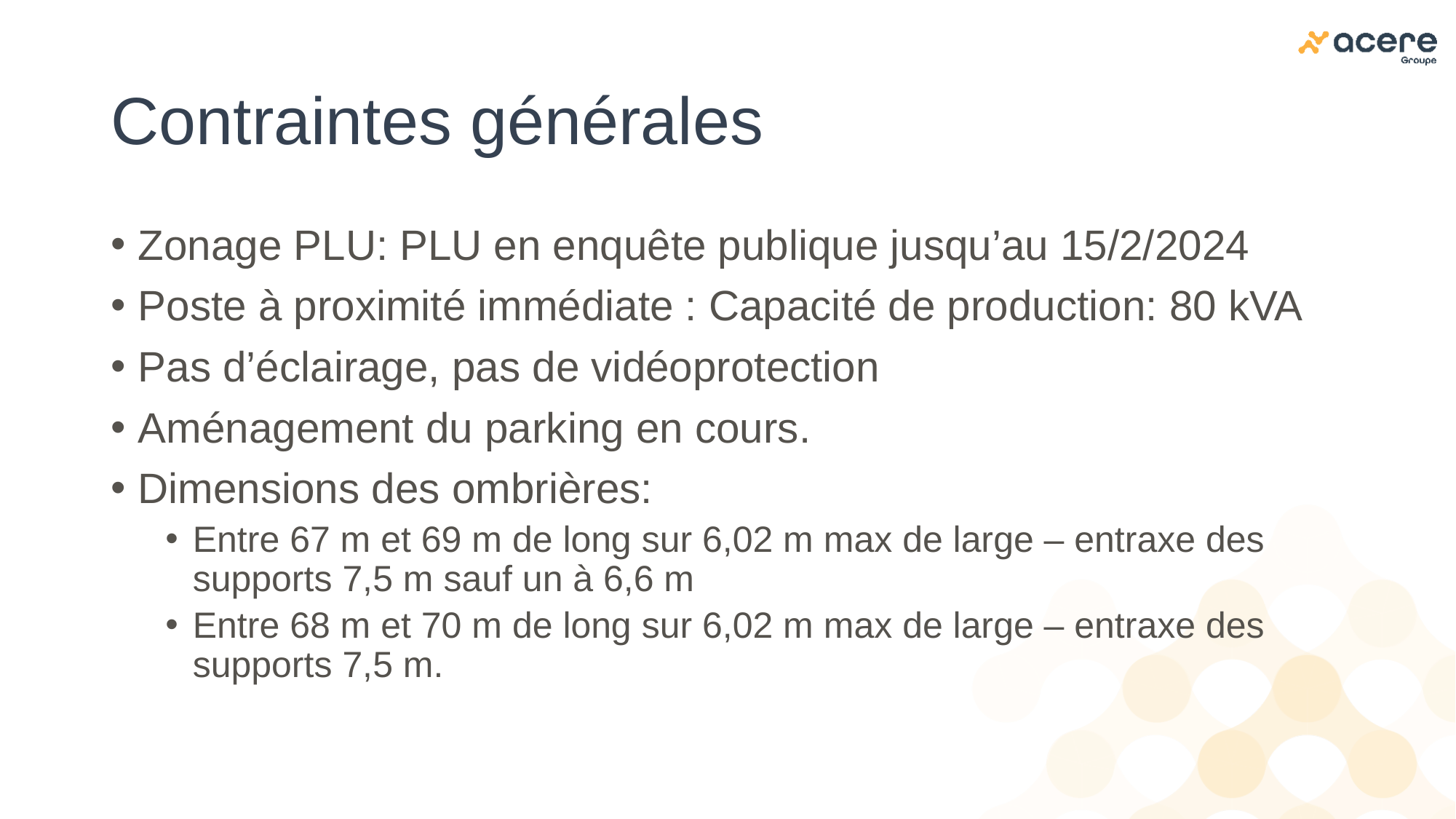

# Contraintes générales
Zonage PLU: PLU en enquête publique jusqu’au 15/2/2024
Poste à proximité immédiate : Capacité de production: 80 kVA
Pas d’éclairage, pas de vidéoprotection
Aménagement du parking en cours.
Dimensions des ombrières:
Entre 67 m et 69 m de long sur 6,02 m max de large – entraxe des supports 7,5 m sauf un à 6,6 m
Entre 68 m et 70 m de long sur 6,02 m max de large – entraxe des supports 7,5 m.